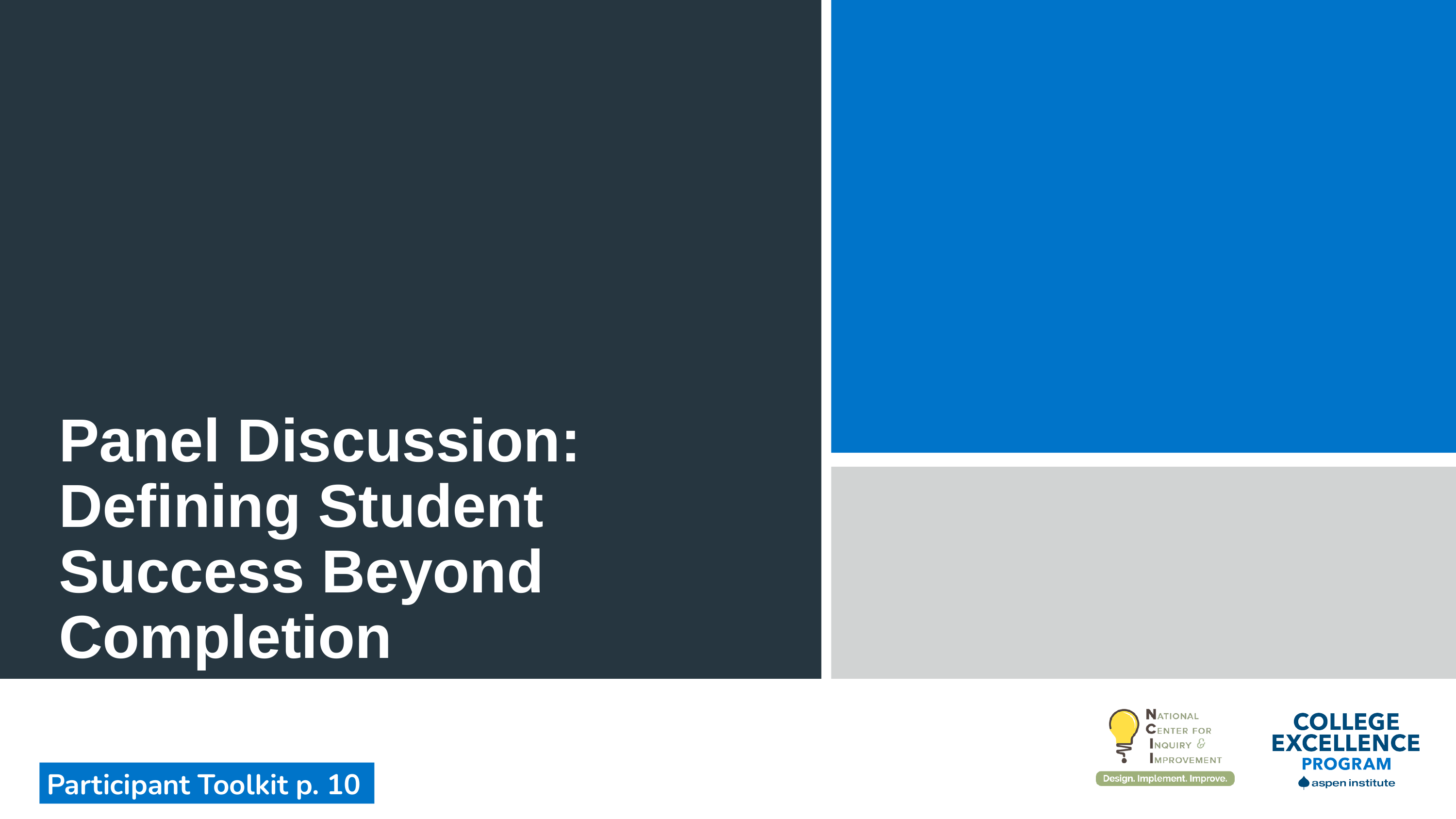

Panel Discussion: Defining Student Success Beyond Completion
Participant Toolkit p. 10